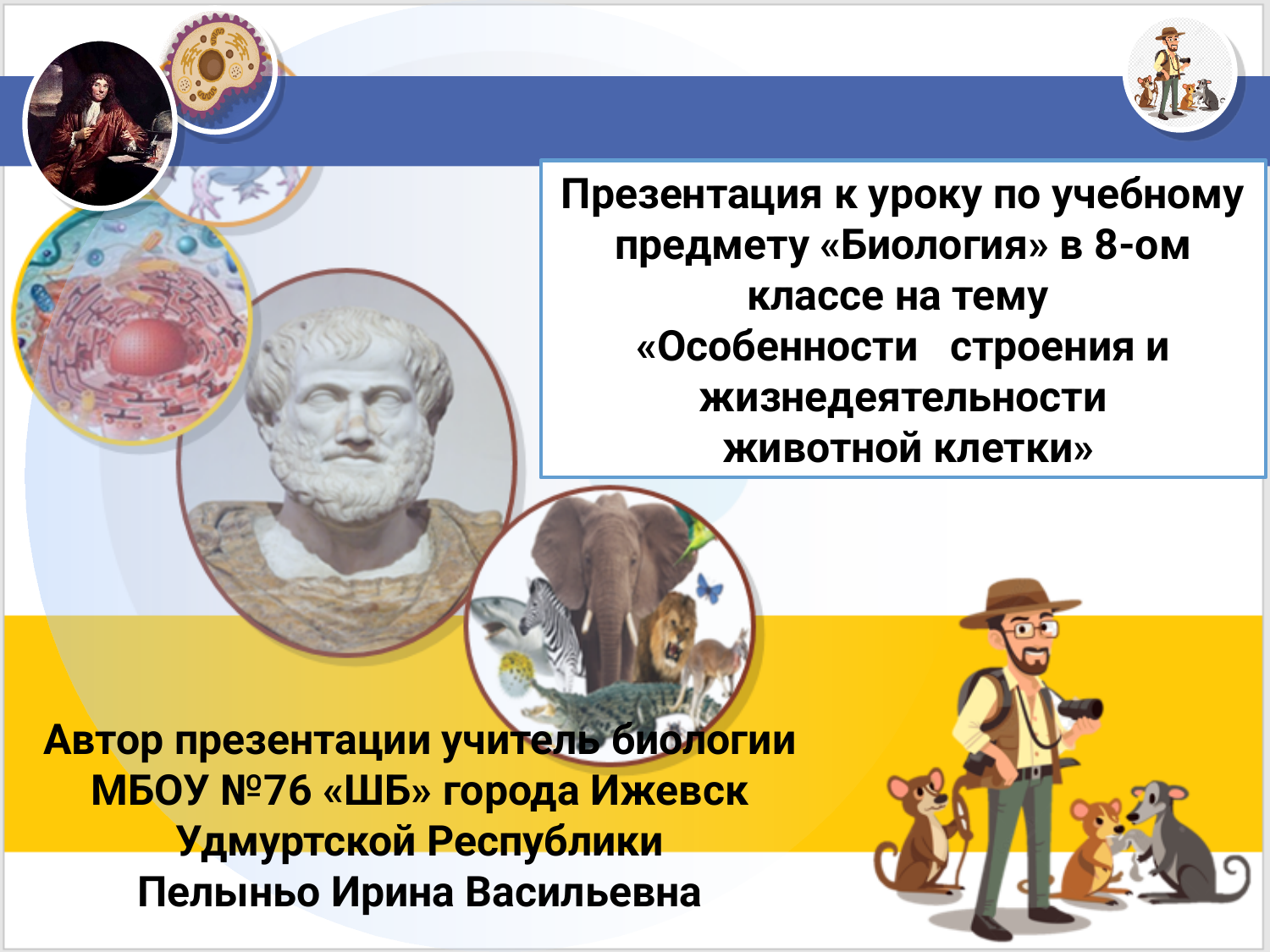

Презентация к уроку по учебному предмету «Биология» в 8-ом классе на тему
«Особенности   строения и жизнедеятельности
 животной клетки»
Автор презентации учитель биологии МБОУ №76 «ШБ» города Ижевск Удмуртской Республики
Пелыньо Ирина Васильевна